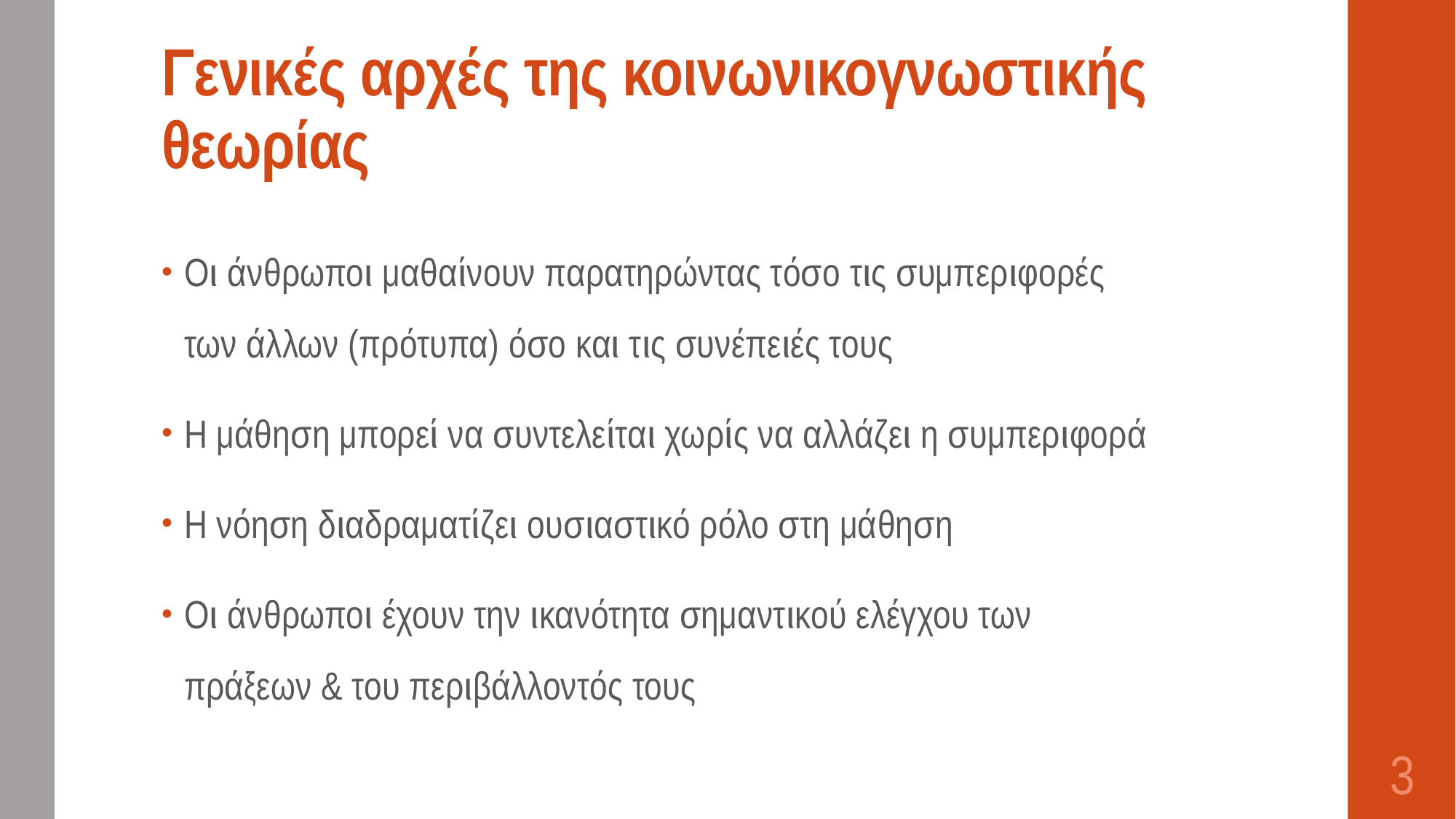

# Γενικές αρχές της κοινωνικογνωστικής θεωρίας
Οι άνθρωποι μαθαίνουν παρατηρώντας τόσο τις συμπεριφορές των άλλων (πρότυπα) όσο και τις συνέπειές τους
Η μάθηση μπορεί να συντελείται χωρίς να αλλάζει η συμπεριφορά
Η νόηση διαδραματίζει ουσιαστικό ρόλο στη μάθηση
Οι άνθρωποι έχουν την ικανότητα σημαντικού ελέγχου των πράξεων & του περιβάλλοντός τους
3